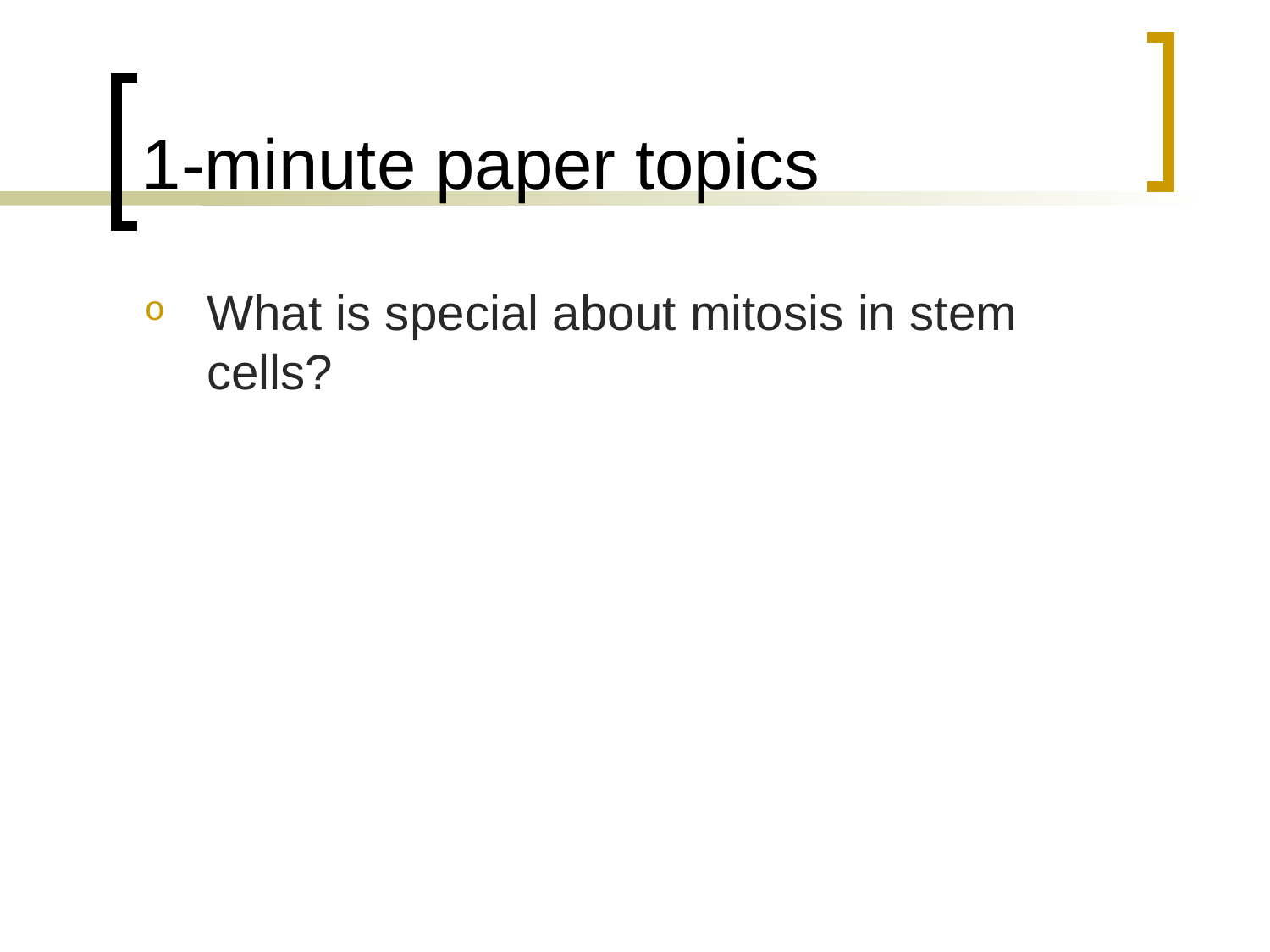

# 1-minute paper topics
What is special about mitosis in stem cells?